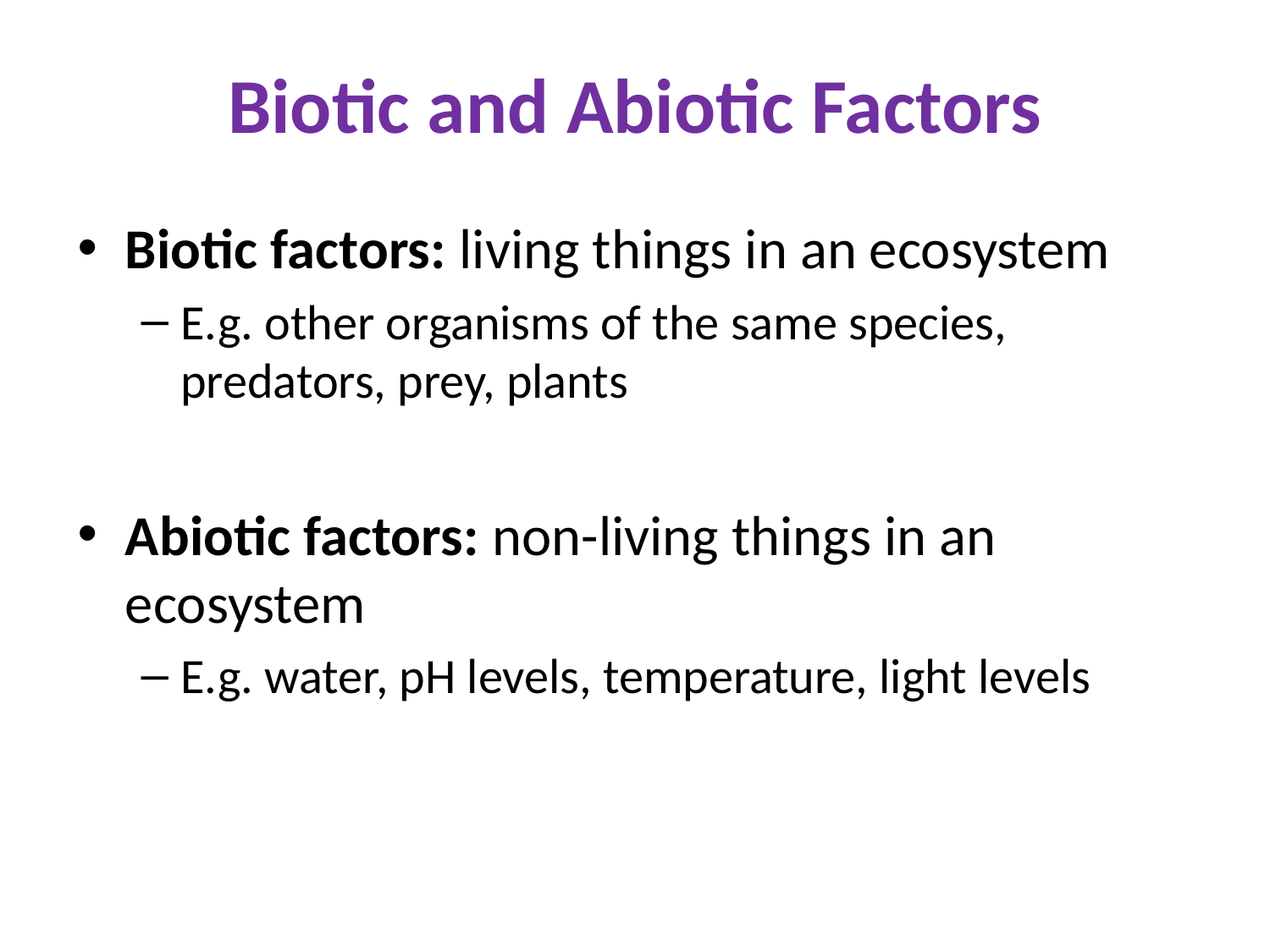

# Biotic and Abiotic Factors
Biotic factors: living things in an ecosystem
E.g. other organisms of the same species, predators, prey, plants

Abiotic factors: non-living things in an ecosystem
E.g. water, pH levels, temperature, light levels